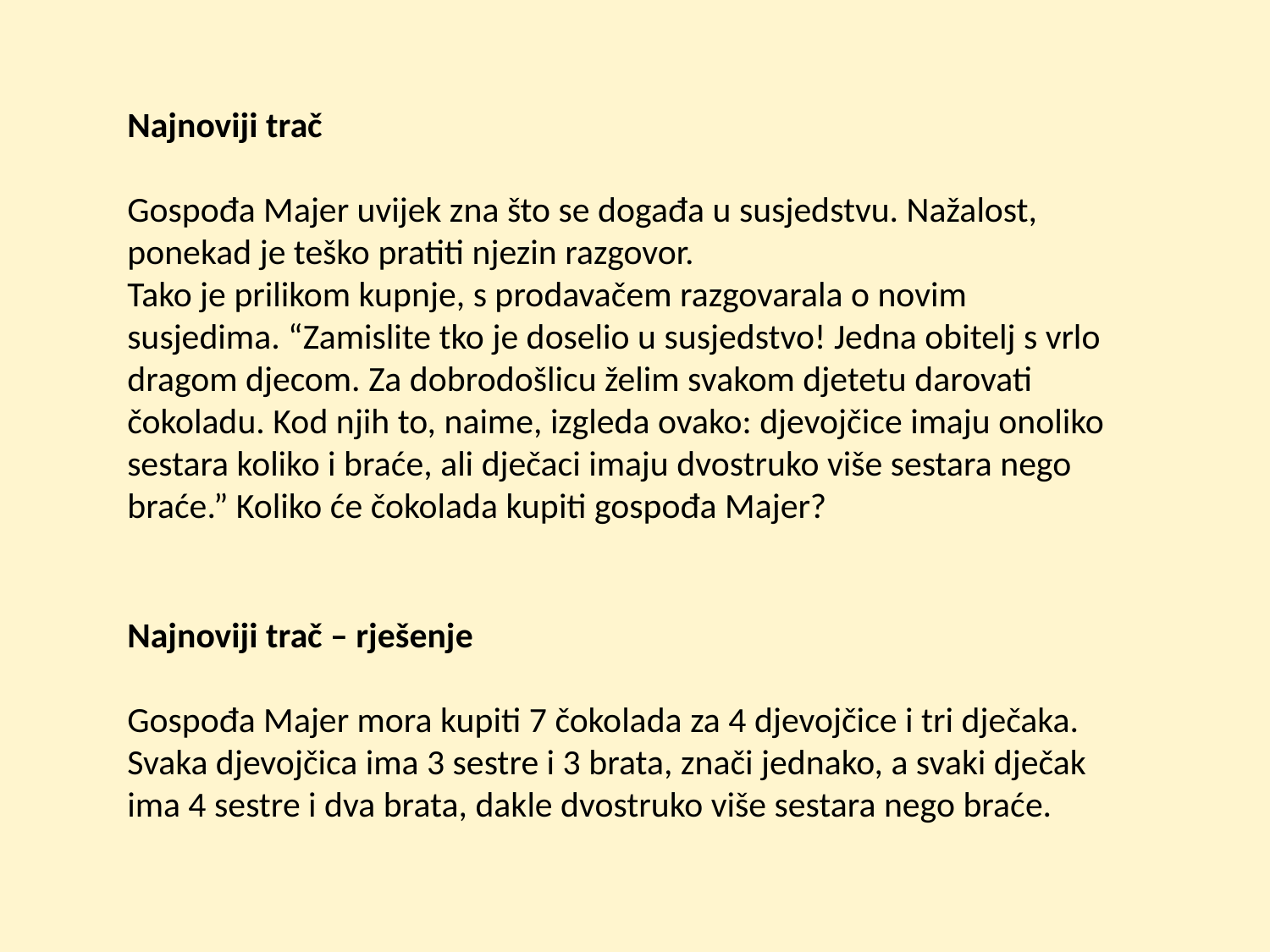

Najnoviji trač

Gospođa Majer uvijek zna što se događa u susjedstvu. Nažalost, ponekad je teško pratiti njezin razgovor.
Tako je prilikom kupnje, s prodavačem razgovarala o novim susjedima. “Zamislite tko je doselio u susjedstvo! Jedna obitelj s vrlo dragom djecom. Za dobrodošlicu želim svakom djetetu darovati čokoladu. Kod njih to, naime, izgleda ovako: djevojčice imaju onoliko sestara koliko i braće, ali dječaci imaju dvostruko više sestara nego braće.” Koliko će čokolada kupiti gospođa Majer?
Najnoviji trač – rješenje

Gospođa Majer mora kupiti 7 čokolada za 4 djevojčice i tri dječaka. Svaka djevojčica ima 3 sestre i 3 brata, znači jednako, a svaki dječak ima 4 sestre i dva brata, dakle dvostruko više sestara nego braće.